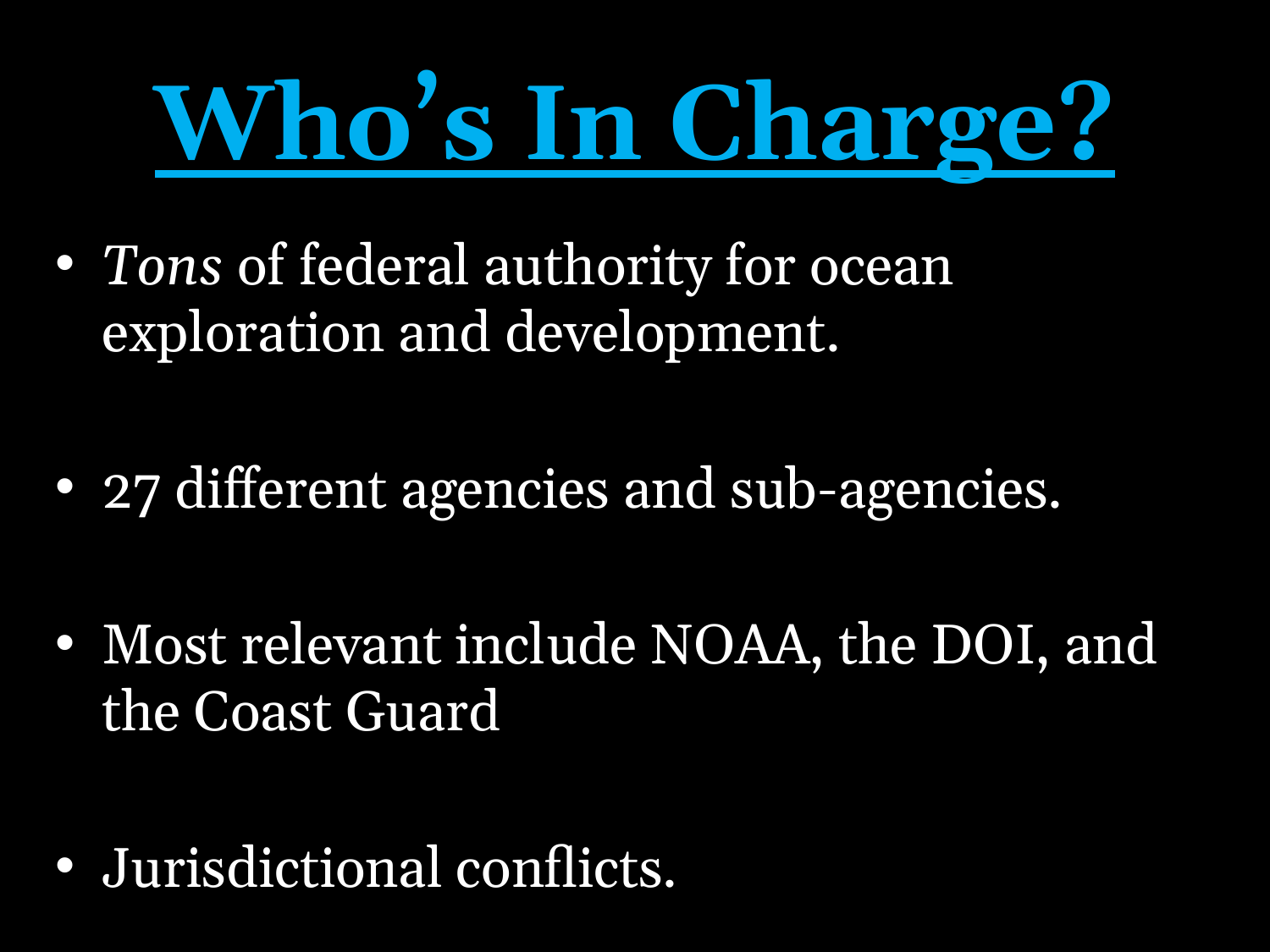

# Who’s In Charge?
Tons of federal authority for ocean exploration and development.

27 different agencies and sub-agencies.

Most relevant include NOAA, the DOI, and the Coast Guard

Jurisdictional conflicts.